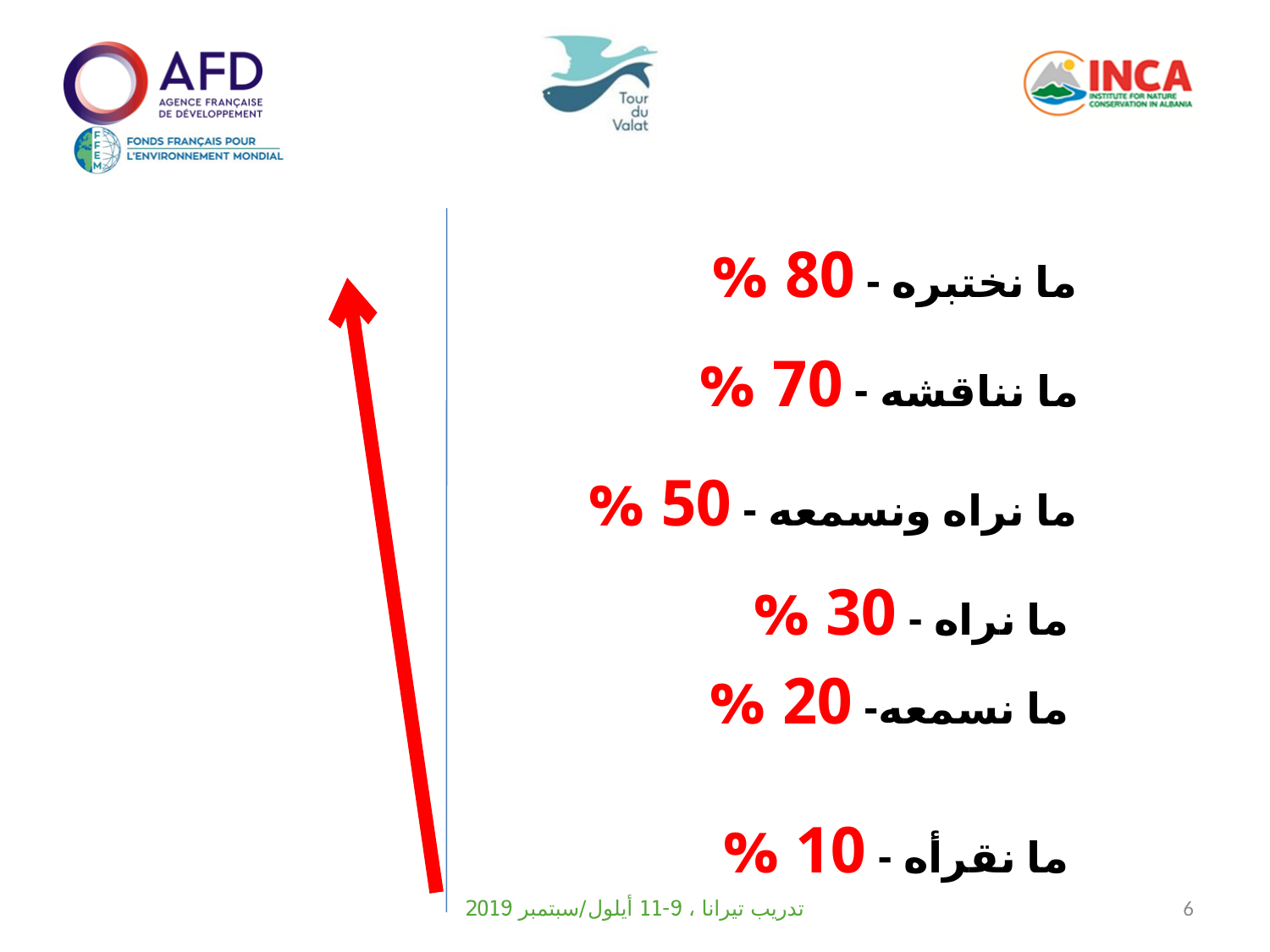

ما نختبره - 80 %
ما نناقشه - 70 %
 ما نراه ونسمعه - 50 %
ما نراه - 30 %
ما نسمعه- 20 %
ما نقرأه - 10 %
تدريب تيرانا ، 9-11 أيلول/سبتمبر 2019
6